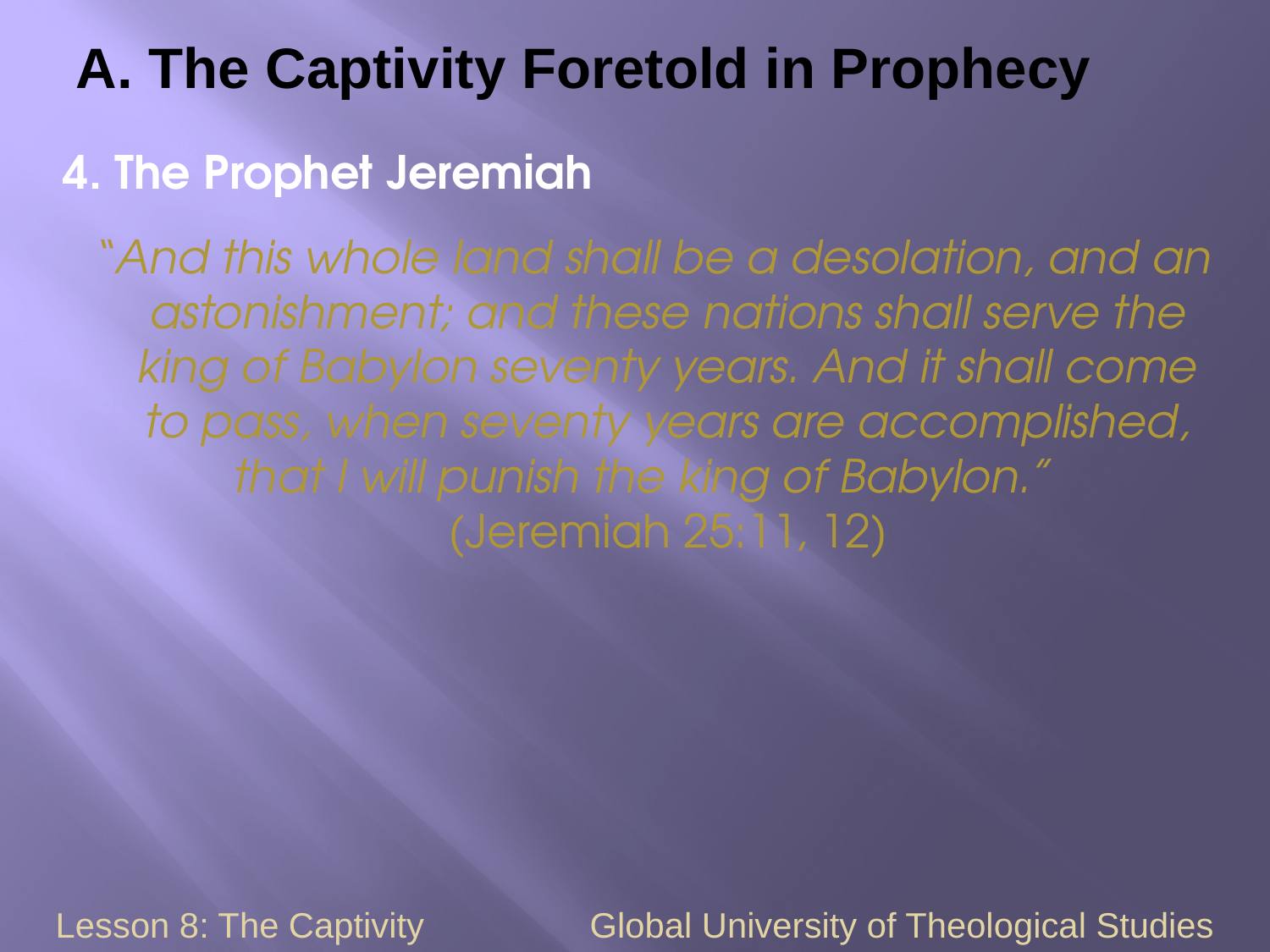

# A. The Captivity Foretold in Prophecy
4. The Prophet Jeremiah

  “And this whole land shall be a desolation, and an astonishment; and these nations shall serve the king of Babylon seventy years. And it shall come to pass, when seventy years are accomplished, that I will punish the king of Babylon.”     (Jeremiah 25:11, 12)

Lesson 8: The Captivity                 Global University of Theological Studies